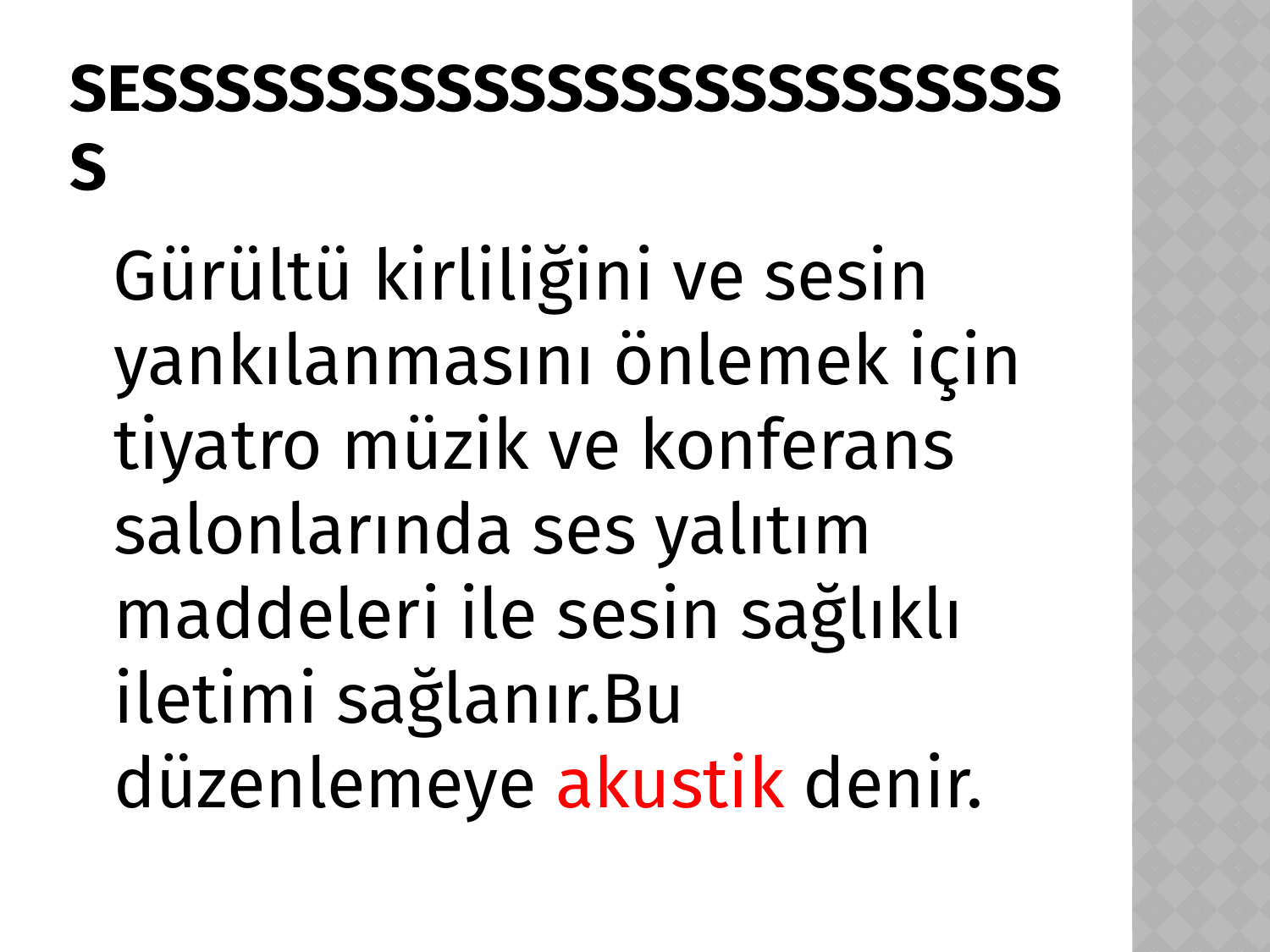

# SESSSSSSSSSSSSSSSSSSSSSSSSSS
  Gürültü kirliliğini ve sesin yankılanmasını önlemek için tiyatro müzik ve konferans salonlarında ses yalıtım maddeleri ile sesin sağlıklı iletimi sağlanır.Bu düzenlemeye akustik denir.